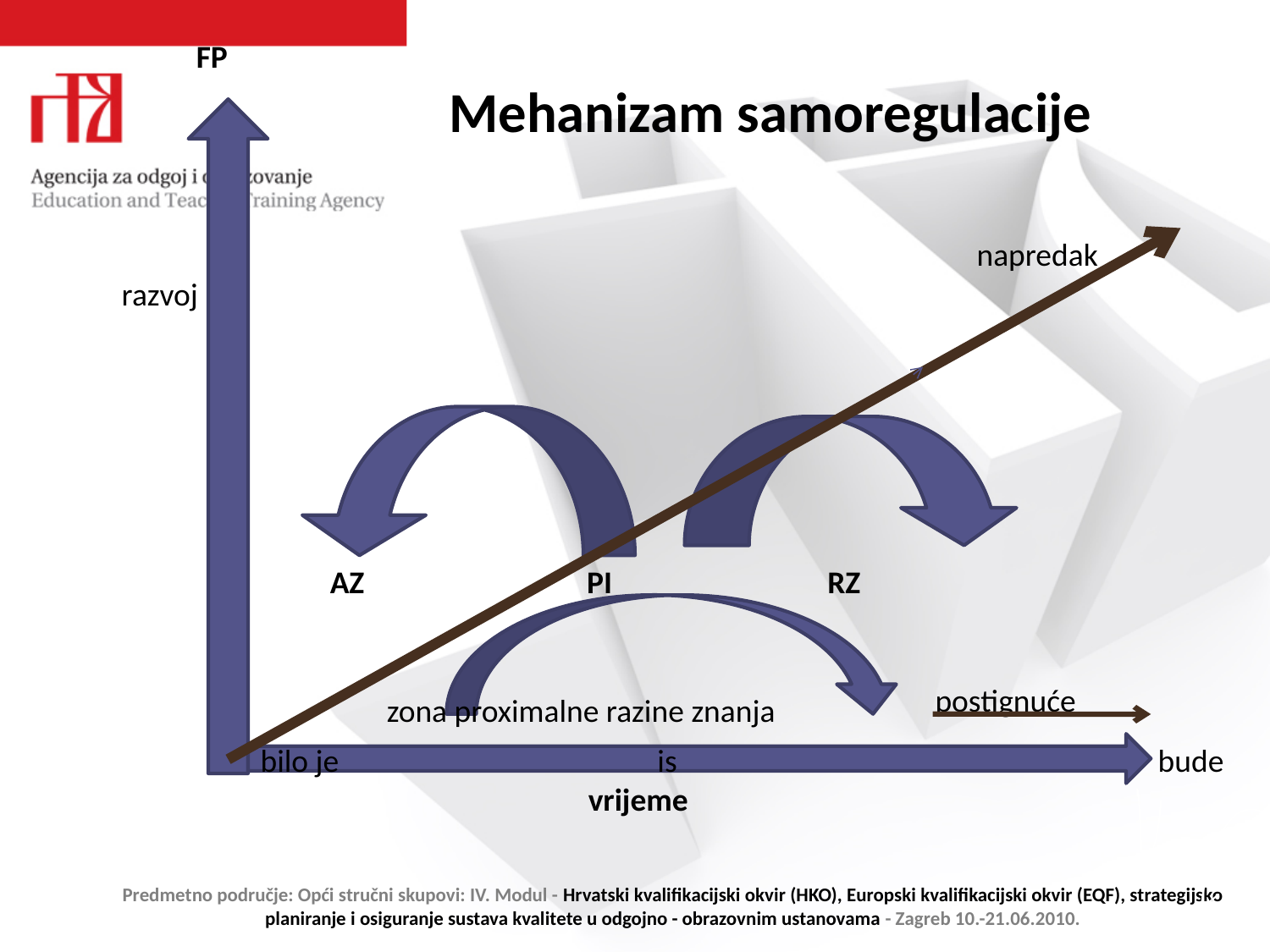

FP
Mehanizam samoregulacije

   napredak
razvoj

AZ                               PI                              RZ

postignuće
 zona proximalne razine znanja

bilo je
is
  bude
                             vrijeme